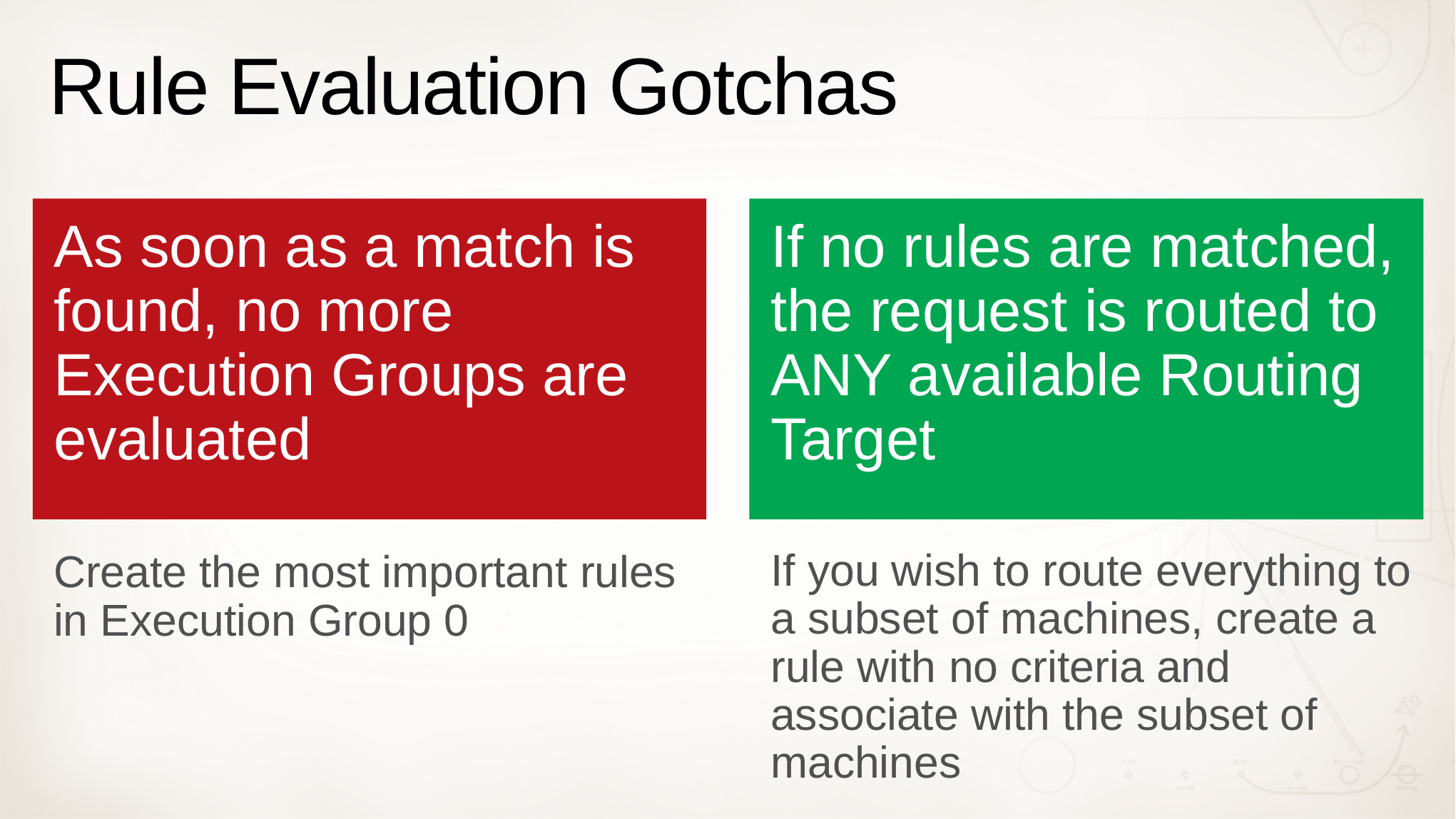

# Rule Evaluation Gotchas
As soon as a match is found, no more Execution Groups are evaluated
If no rules are matched, the request is routed to ANY available Routing Target
If you wish to route everything to a subset of machines, create a rule with no criteria and associate with the subset of machines
Create the most important rules in Execution Group 0